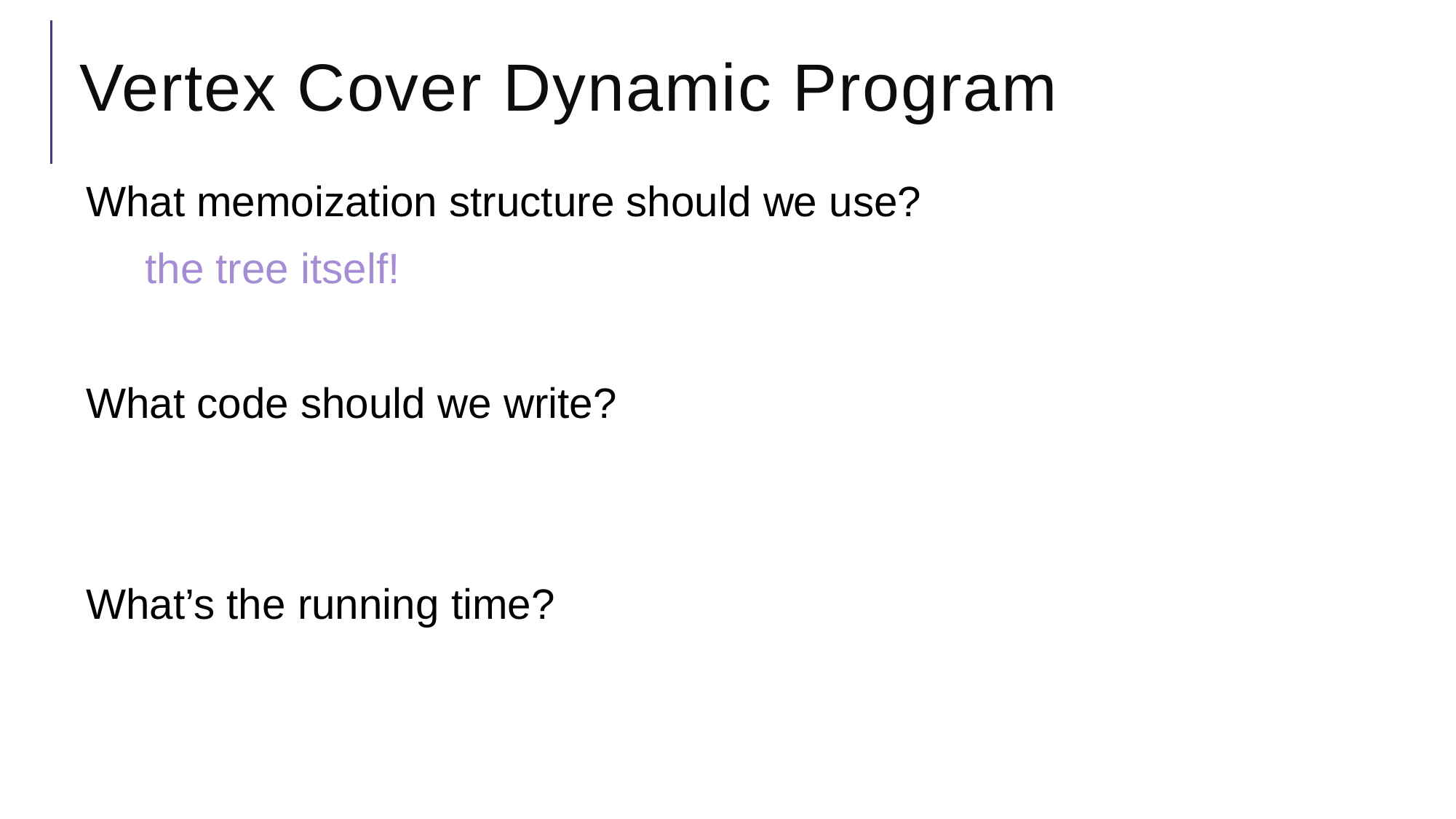

# Vertex Cover Dynamic Program
What memoization structure should we use?
     the tree itself!

What code should we write?

What’s the running time?